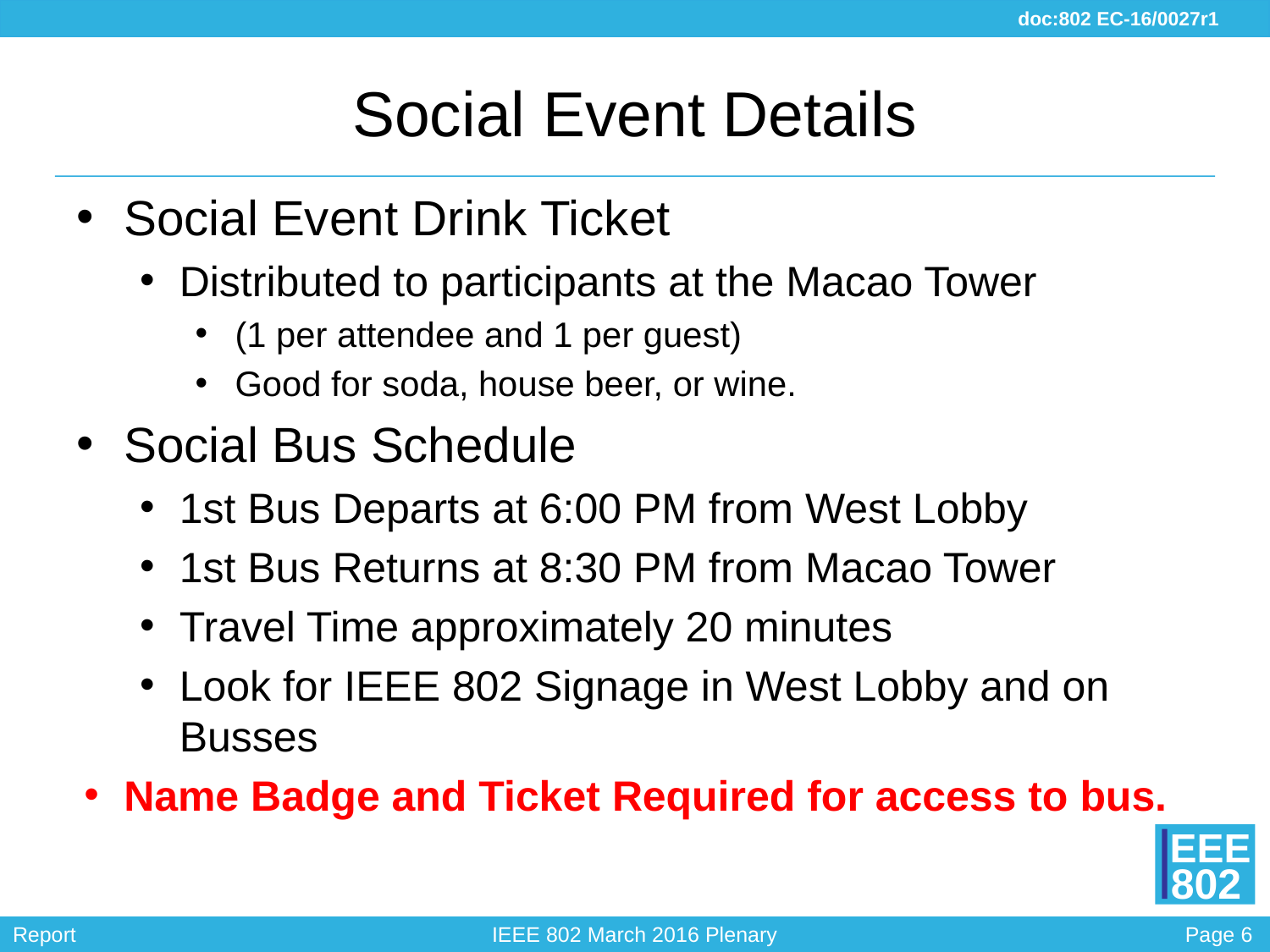

# Social Event Details
Social Event Drink Ticket
Distributed to participants at the Macao Tower
(1 per attendee and 1 per guest)
Good for soda, house beer, or wine.
Social Bus Schedule
1st Bus Departs at 6:00 PM from West Lobby
1st Bus Returns at 8:30 PM from Macao Tower
Travel Time approximately 20 minutes
Look for IEEE 802 Signage in West Lobby and on Busses
Name Badge and Ticket Required for access to bus.